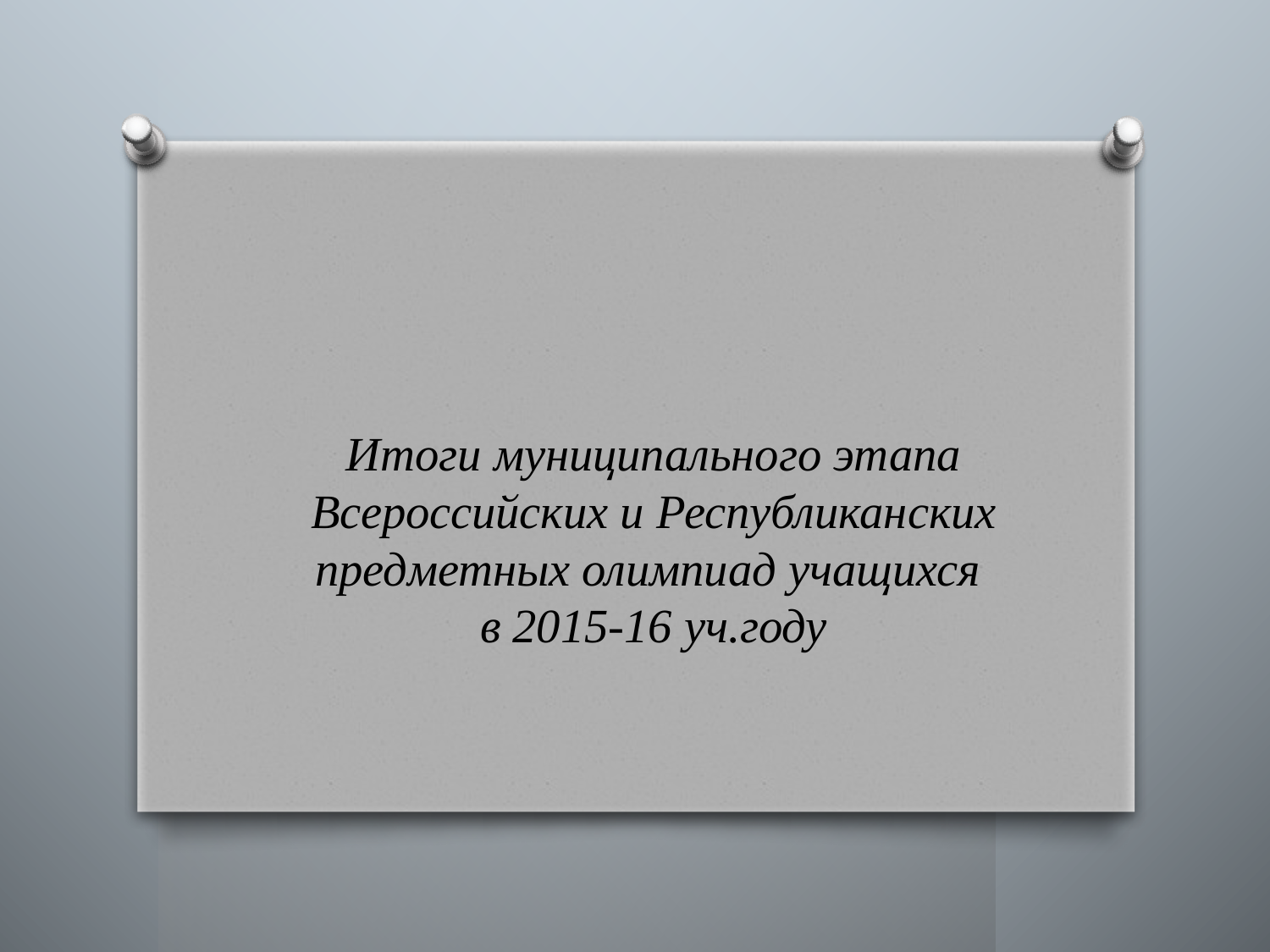

# Итоги муниципального этапа Всероссийских и Республиканских предметных олимпиад учащихся в 2015-16 уч.году